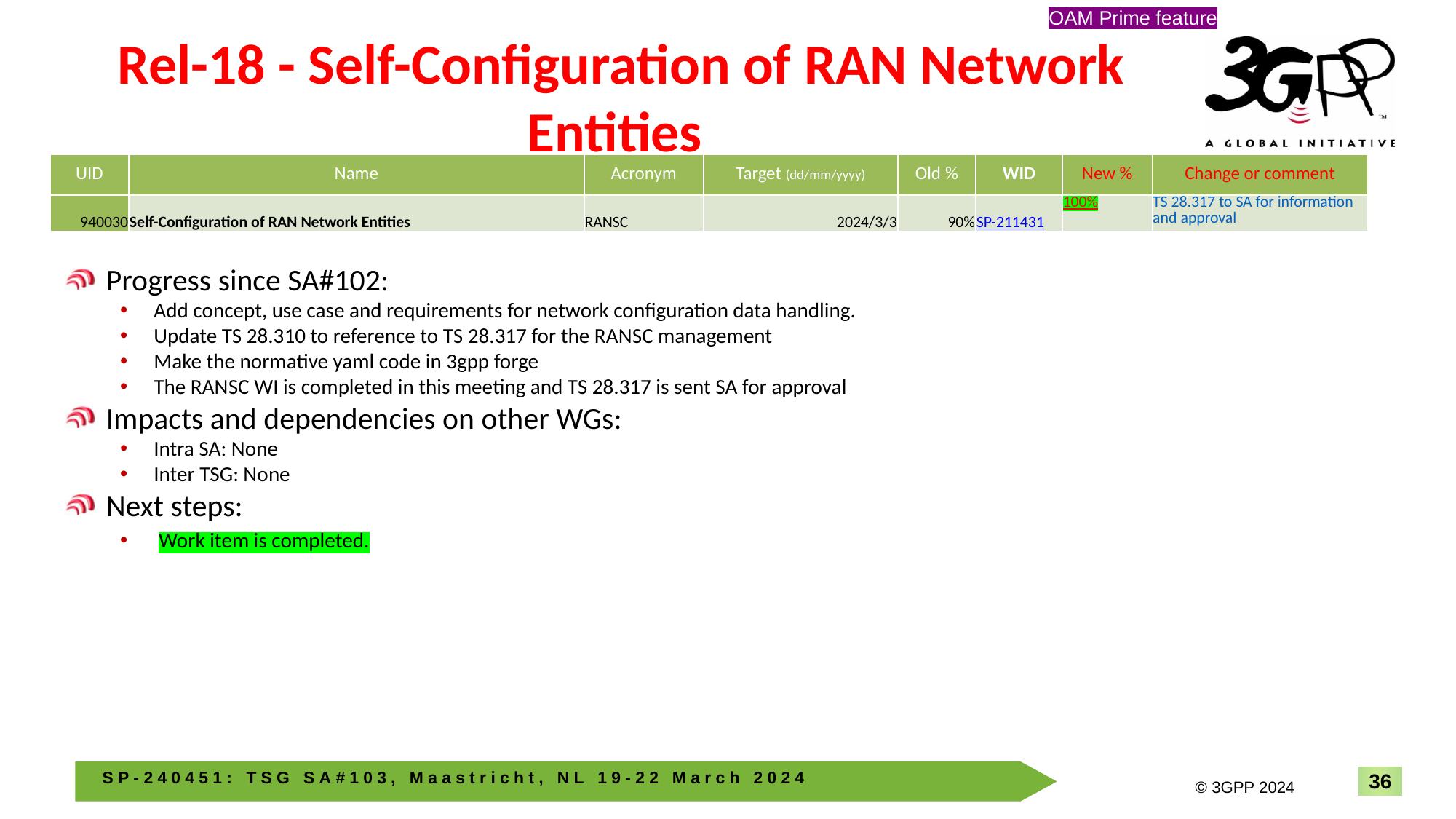

OAM Prime feature
# Rel-18 - Self-Configuration of RAN Network Entities
| UID | Name | Acronym | Target (dd/mm/yyyy) | Old % | WID | New % | Change or comment |
| --- | --- | --- | --- | --- | --- | --- | --- |
| 940030 | Self-Configuration of RAN Network Entities | RANSC | 2024/3/3 | 90% | SP-211431 | 100% | TS 28.317 to SA for information and approval |
Progress since SA#102:
Add concept, use case and requirements for network configuration data handling.
Update TS 28.310 to reference to TS 28.317 for the RANSC management
Make the normative yaml code in 3gpp forge
The RANSC WI is completed in this meeting and TS 28.317 is sent SA for approval
Impacts and dependencies on other WGs:
Intra SA: None
Inter TSG: None
Next steps:
 Work item is completed.